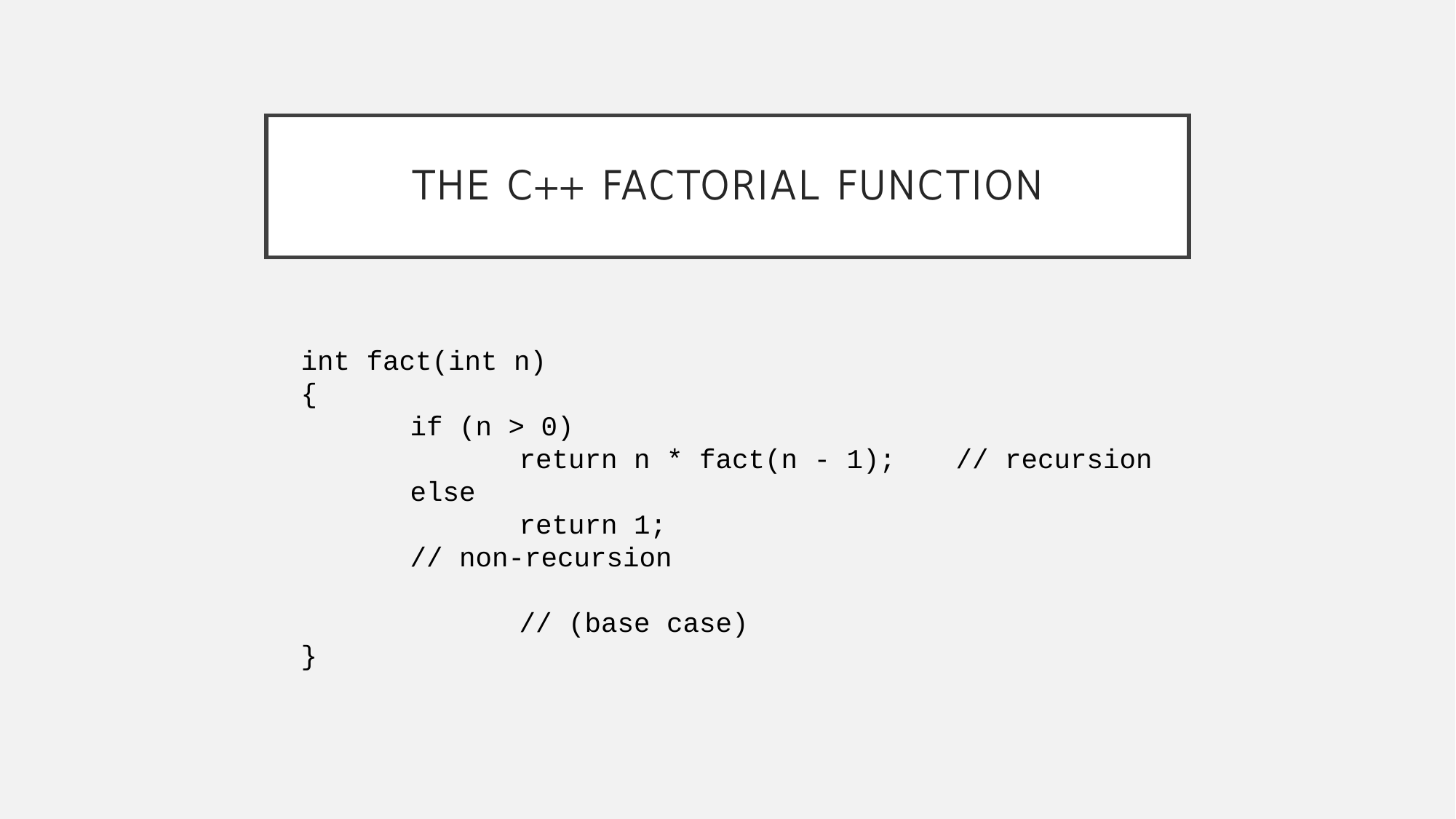

# The C++ Factorial Function
int fact(int n)
{
	if (n > 0)
		return n * fact(n - 1);	// recursion
	else
		return 1;					// non-recursion
									// (base case)
}